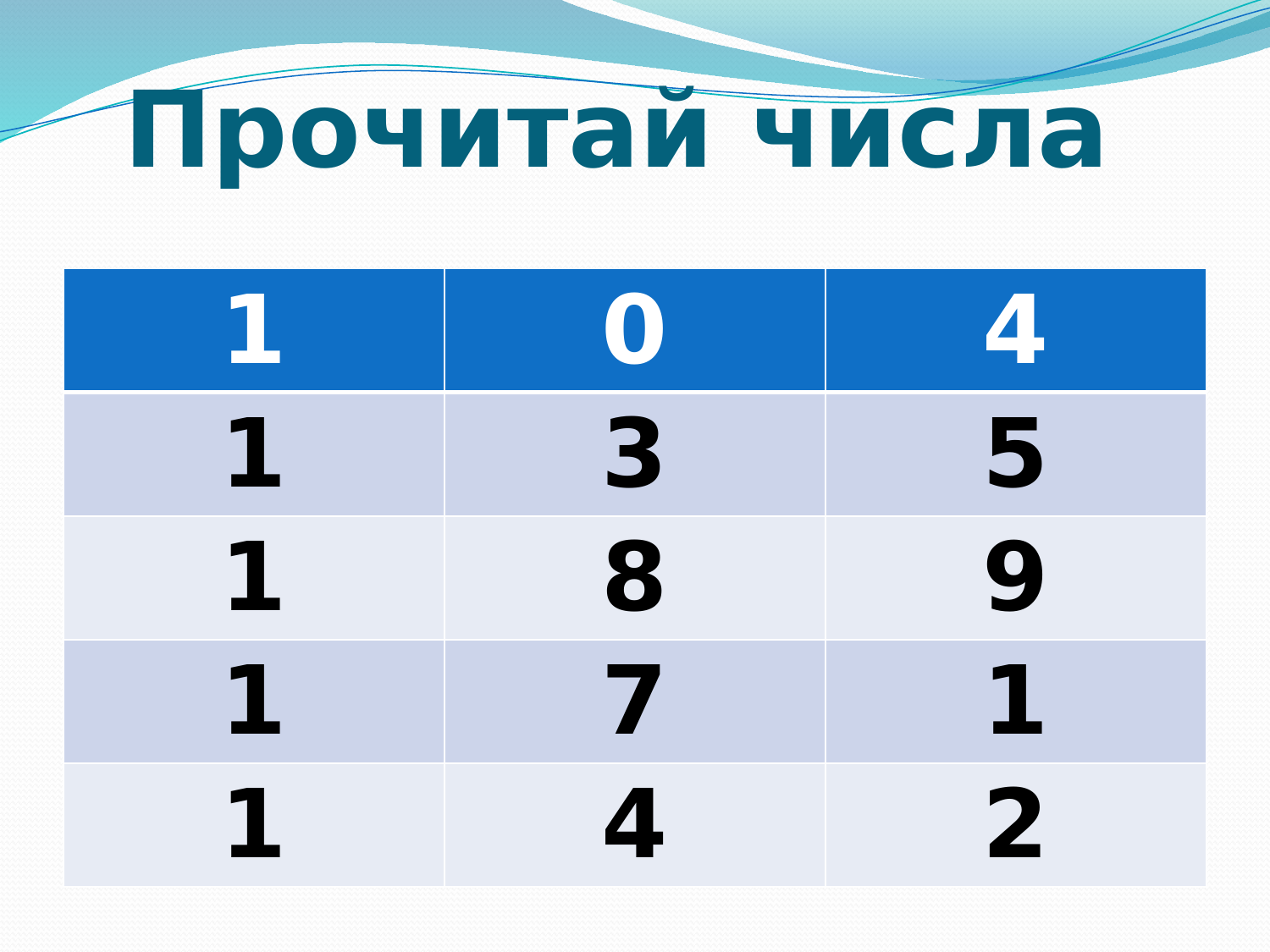

# Прочитай числа
| 1 | 0 | 4 |
| --- | --- | --- |
| 1 | 3 | 5 |
| 1 | 8 | 9 |
| 1 | 7 | 1 |
| 1 | 4 | 2 |